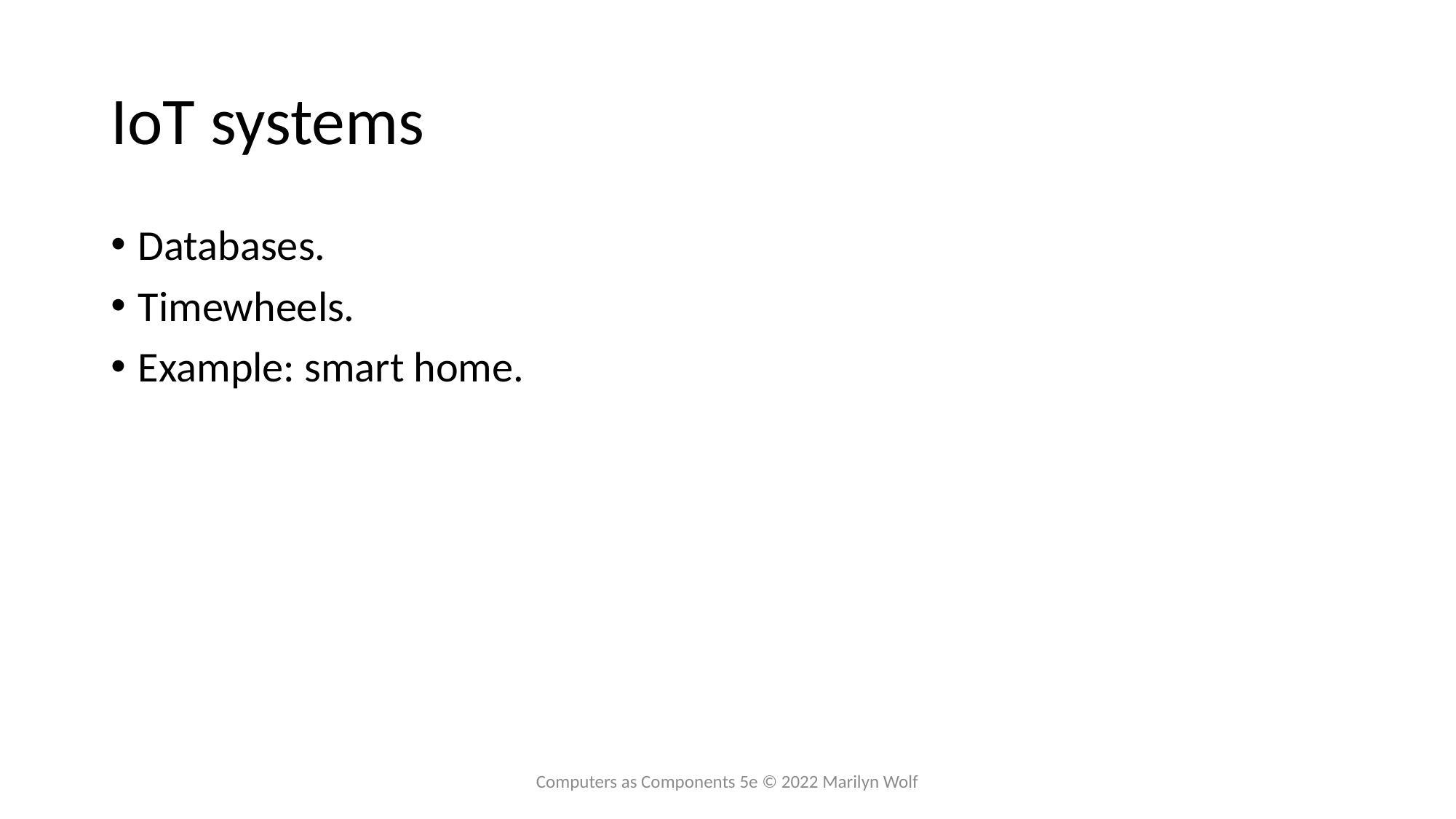

# IoT systems
Databases.
Timewheels.
Example: smart home.
Computers as Components 5e © 2022 Marilyn Wolf